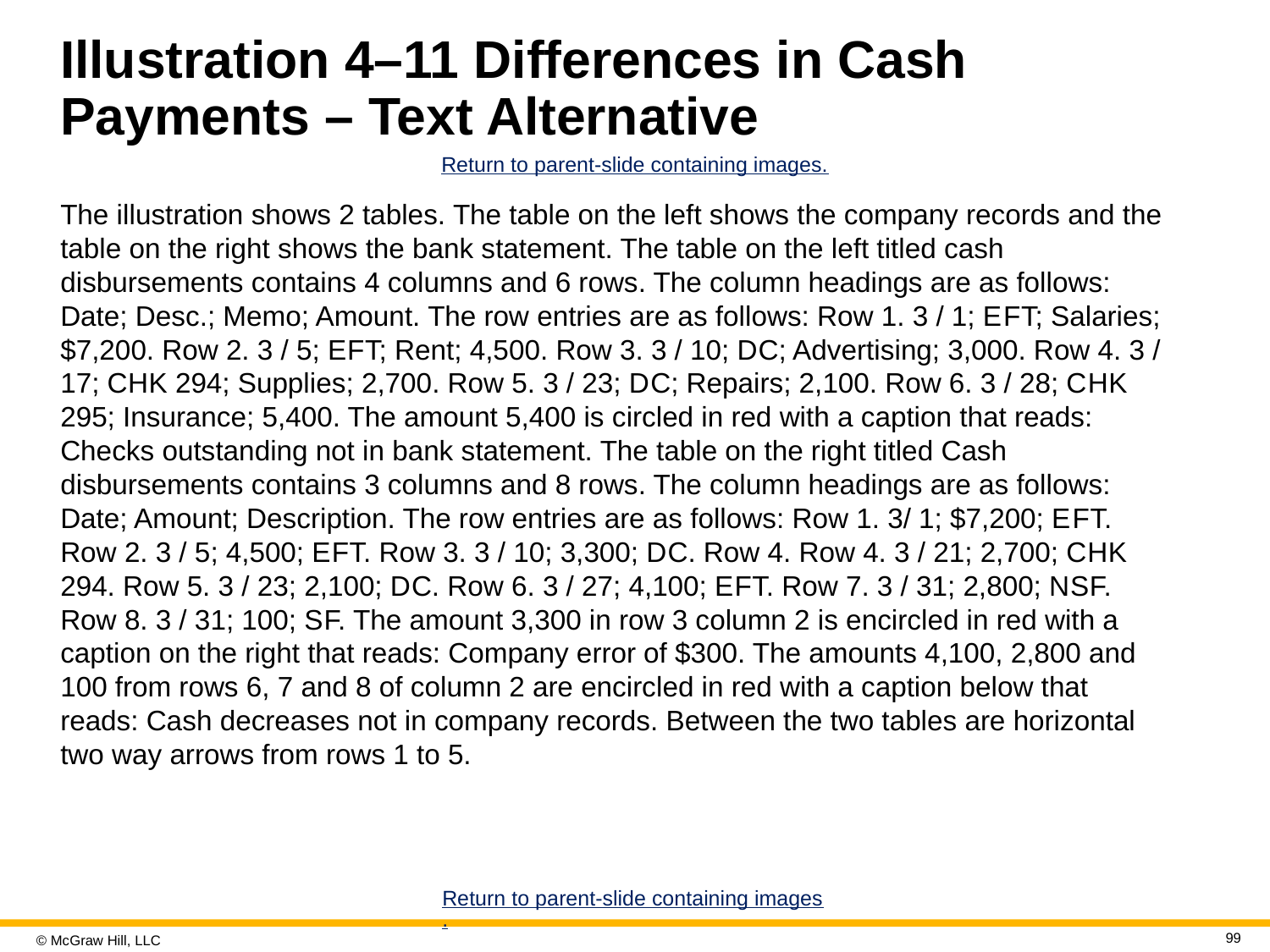

# Illustration 4–11 Differences in Cash Payments – Text Alternative
Return to parent-slide containing images.
The illustration shows 2 tables. The table on the left shows the company records and the table on the right shows the bank statement. The table on the left titled cash disbursements contains 4 columns and 6 rows. The column headings are as follows: Date; Desc.; Memo; Amount. The row entries are as follows: Row 1. 3 / 1; E F T; Salaries; $7,200. Row 2. 3 / 5; E F T; Rent; 4,500. Row 3. 3 / 10; D C; Advertising; 3,000. Row 4. 3 / 17; C H K 294; Supplies; 2,700. Row 5. 3 / 23; D C; Repairs; 2,100. Row 6. 3 / 28; C H K 295; Insurance; 5,400. The amount 5,400 is circled in red with a caption that reads: Checks outstanding not in bank statement. The table on the right titled Cash disbursements contains 3 columns and 8 rows. The column headings are as follows: Date; Amount; Description. The row entries are as follows: Row 1. 3/ 1; $7,200; E F T. Row 2. 3 / 5; 4,500; E F T. Row 3. 3 / 10; 3,300; D C. Row 4. Row 4. 3 / 21; 2,700; C H K 294. Row 5. 3 / 23; 2,100; D C. Row 6. 3 / 27; 4,100; E F T. Row 7. 3 / 31; 2,800; N S F. Row 8. 3 / 31; 100; S F. The amount 3,300 in row 3 column 2 is encircled in red with a caption on the right that reads: Company error of $300. The amounts 4,100, 2,800 and 100 from rows 6, 7 and 8 of column 2 are encircled in red with a caption below that reads: Cash decreases not in company records. Between the two tables are horizontal two way arrows from rows 1 to 5.
Return to parent-slide containing images.
99